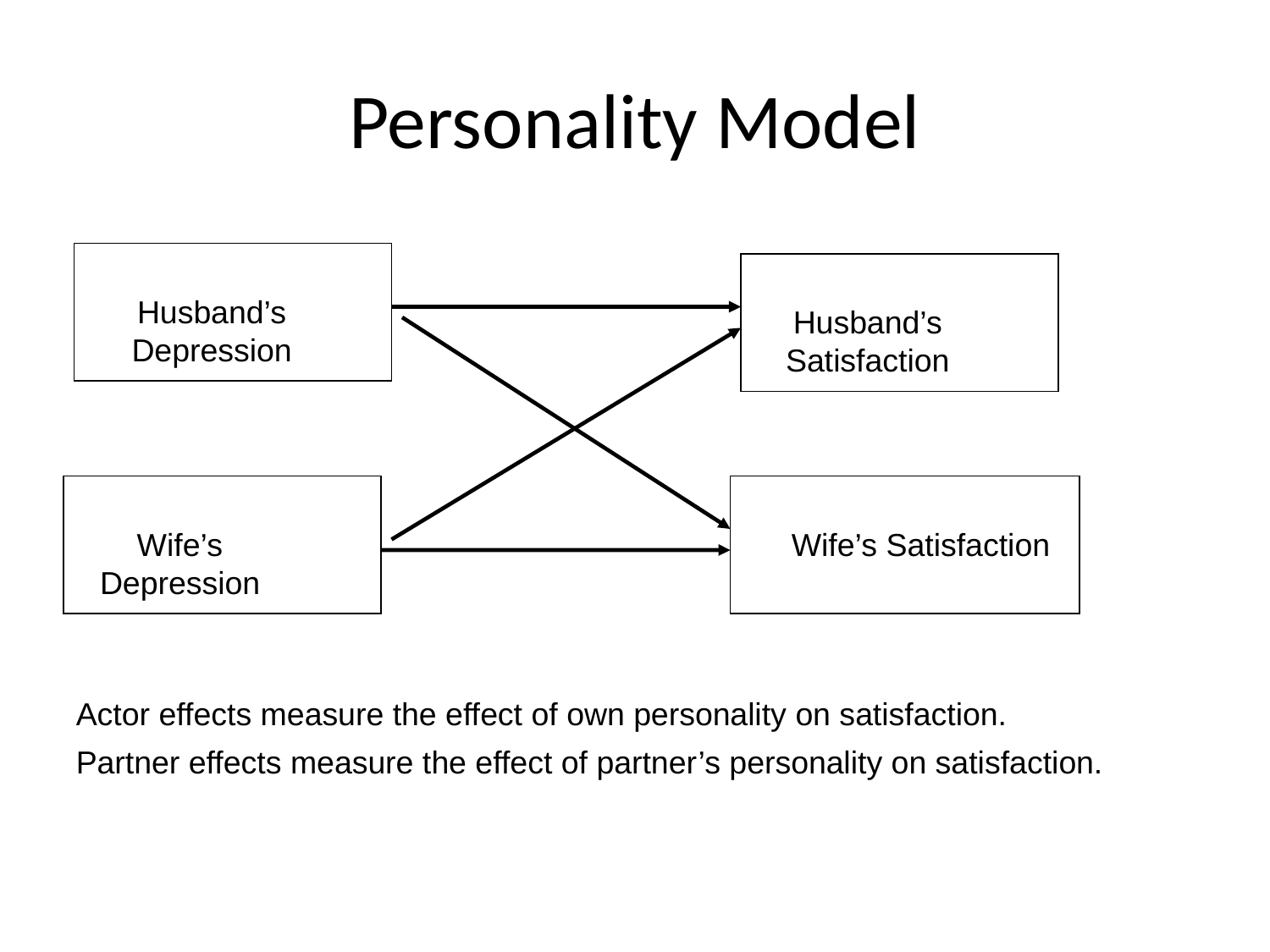

# Personality Model

Husband’s Depression
Husband’s Satisfaction

Wife’s Depression
Wife’s Satisfaction

Actor effects measure the effect of own personality on satisfaction.
Partner effects measure the effect of partner’s personality on satisfaction.